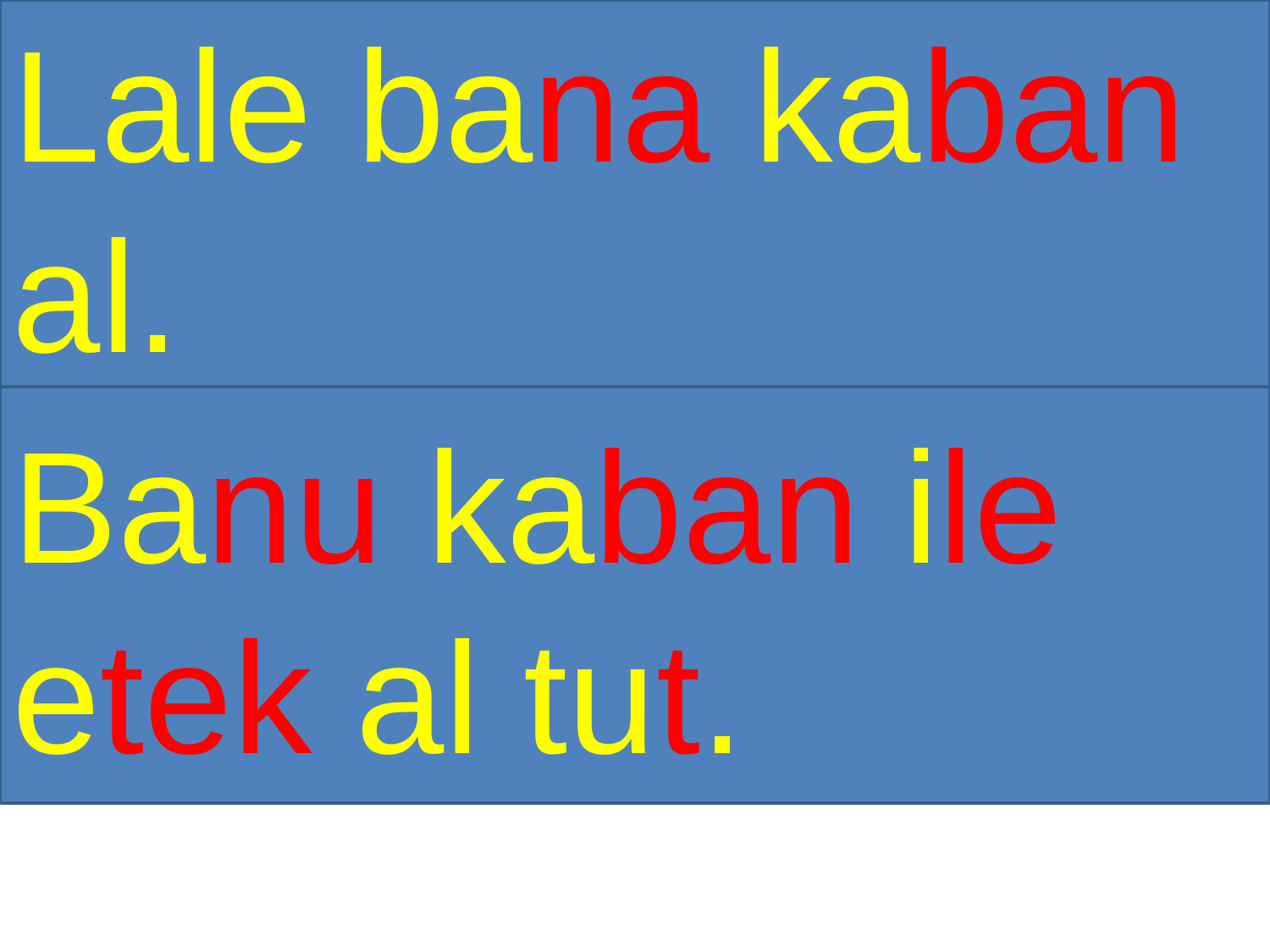

Lale bana kaban al.
Banu kaban ile etek al tut.